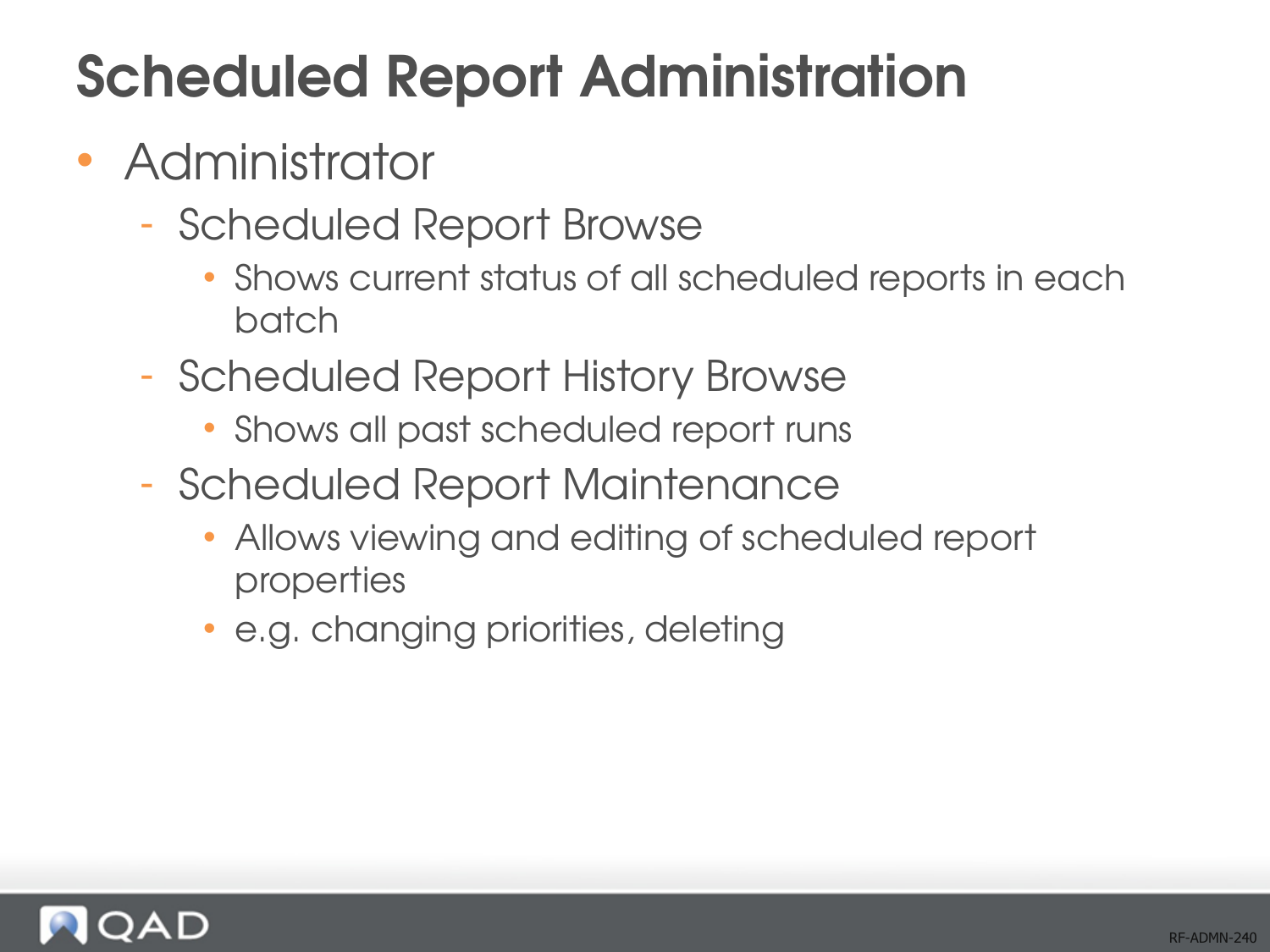

# Scheduled Report Administration
Administrator
Scheduled Report Browse
Shows current status of all scheduled reports in each batch
Scheduled Report History Browse
Shows all past scheduled report runs
Scheduled Report Maintenance
Allows viewing and editing of scheduled report properties
e.g. changing priorities, deleting
RF-ADMN-240